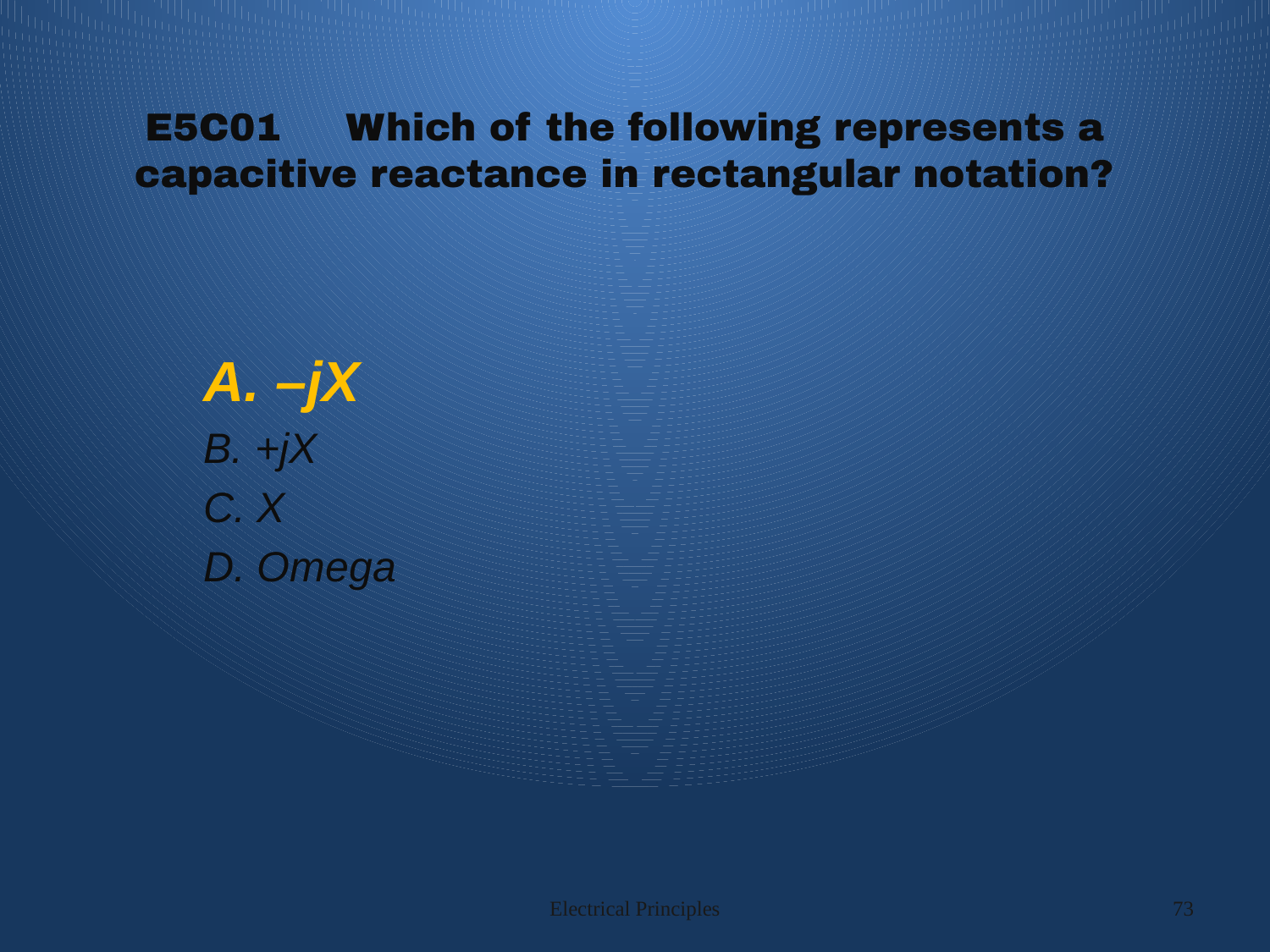

# E5C01     Which of the following represents a capacitive reactance in rectangular notation?
A. –jX
B. +jX
C. X
D. Omega
Electrical Principles
73